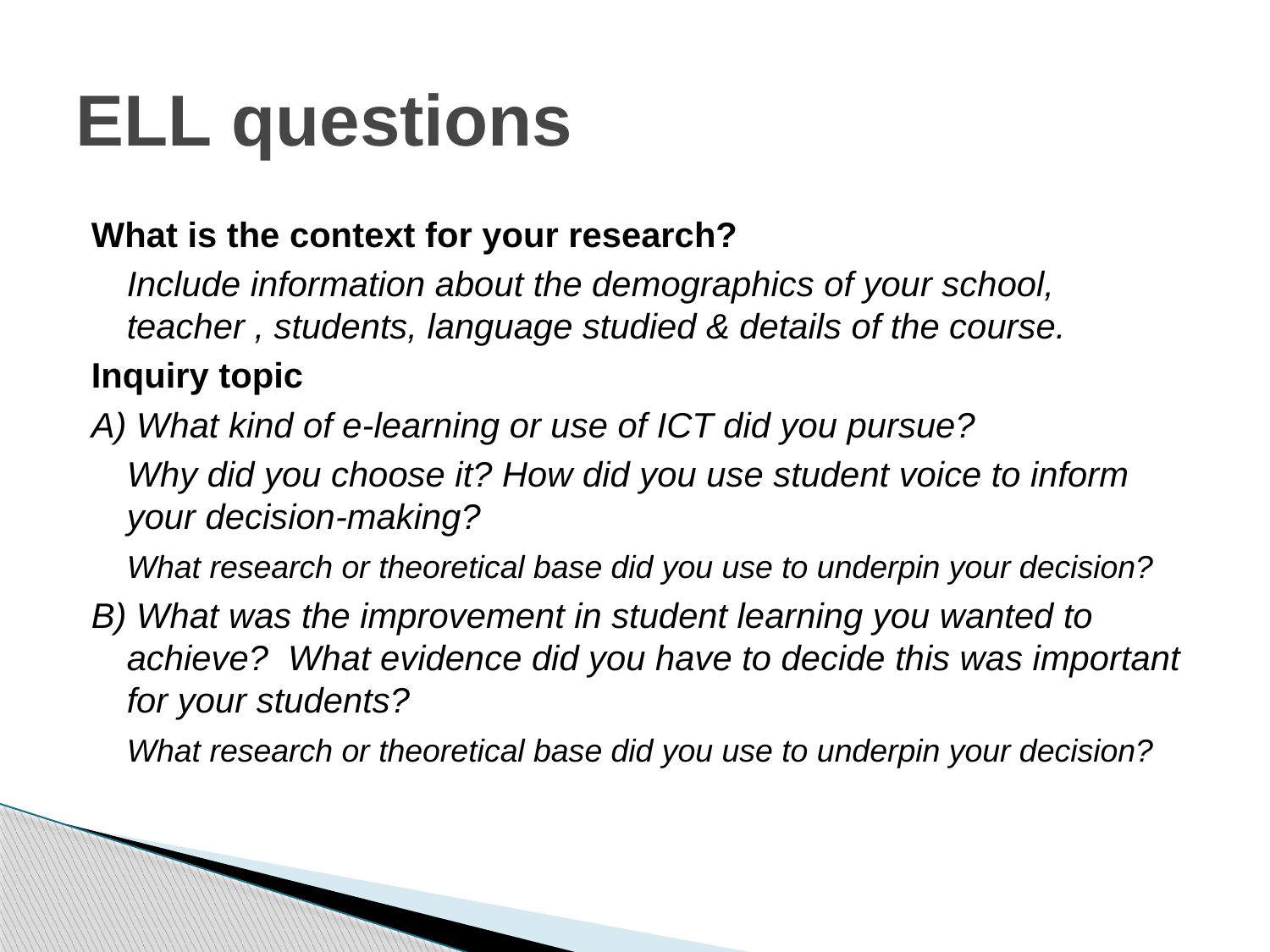

# ELL questions
What is the context for your research?
	Include information about the demographics of your school, teacher , students, language studied & details of the course.
Inquiry topic
A) What kind of e-learning or use of ICT did you pursue?
 	Why did you choose it? How did you use student voice to inform your decision-making?
	What research or theoretical base did you use to underpin your decision?
B) What was the improvement in student learning you wanted to achieve?  What evidence did you have to decide this was important for your students?
	What research or theoretical base did you use to underpin your decision?